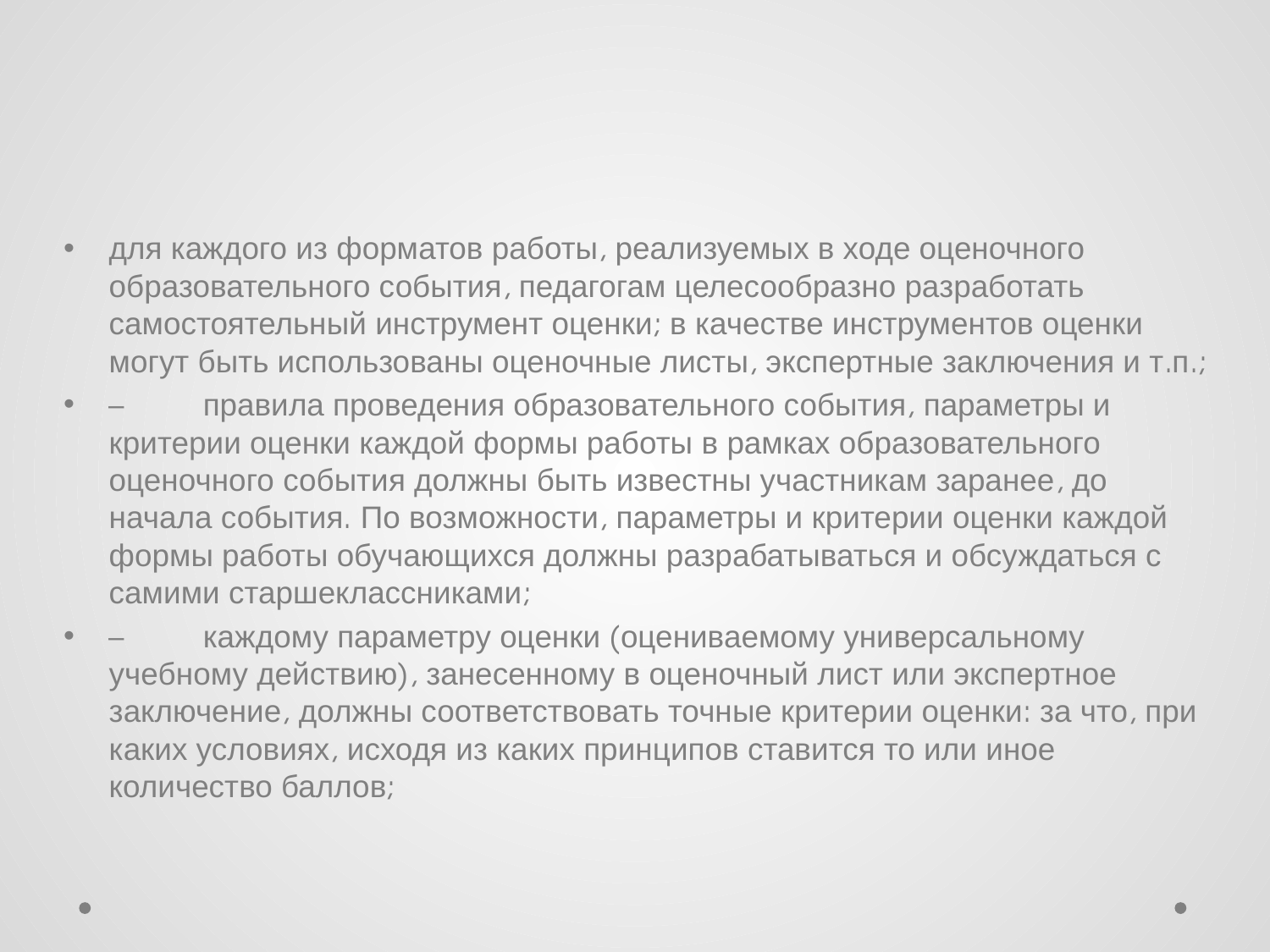

#
для каждого из форматов работы, реализуемых в ходе оценочного образовательного события, педагогам целесообразно разработать самостоятельный инструмент оценки; в качестве инструментов оценки могут быть использованы оценочные листы, экспертные заключения и т.п.;
–	правила проведения образовательного события, параметры и критерии оценки каждой формы работы в рамках образовательного оценочного события должны быть известны участникам заранее, до начала события. По возможности, параметры и критерии оценки каждой формы работы обучающихся должны разрабатываться и обсуждаться с самими старшеклассниками;
–	каждому параметру оценки (оцениваемому универсальному учебному действию), занесенному в оценочный лист или экспертное заключение, должны соответствовать точные критерии оценки: за что, при каких условиях, исходя из каких принципов ставится то или иное количество баллов;